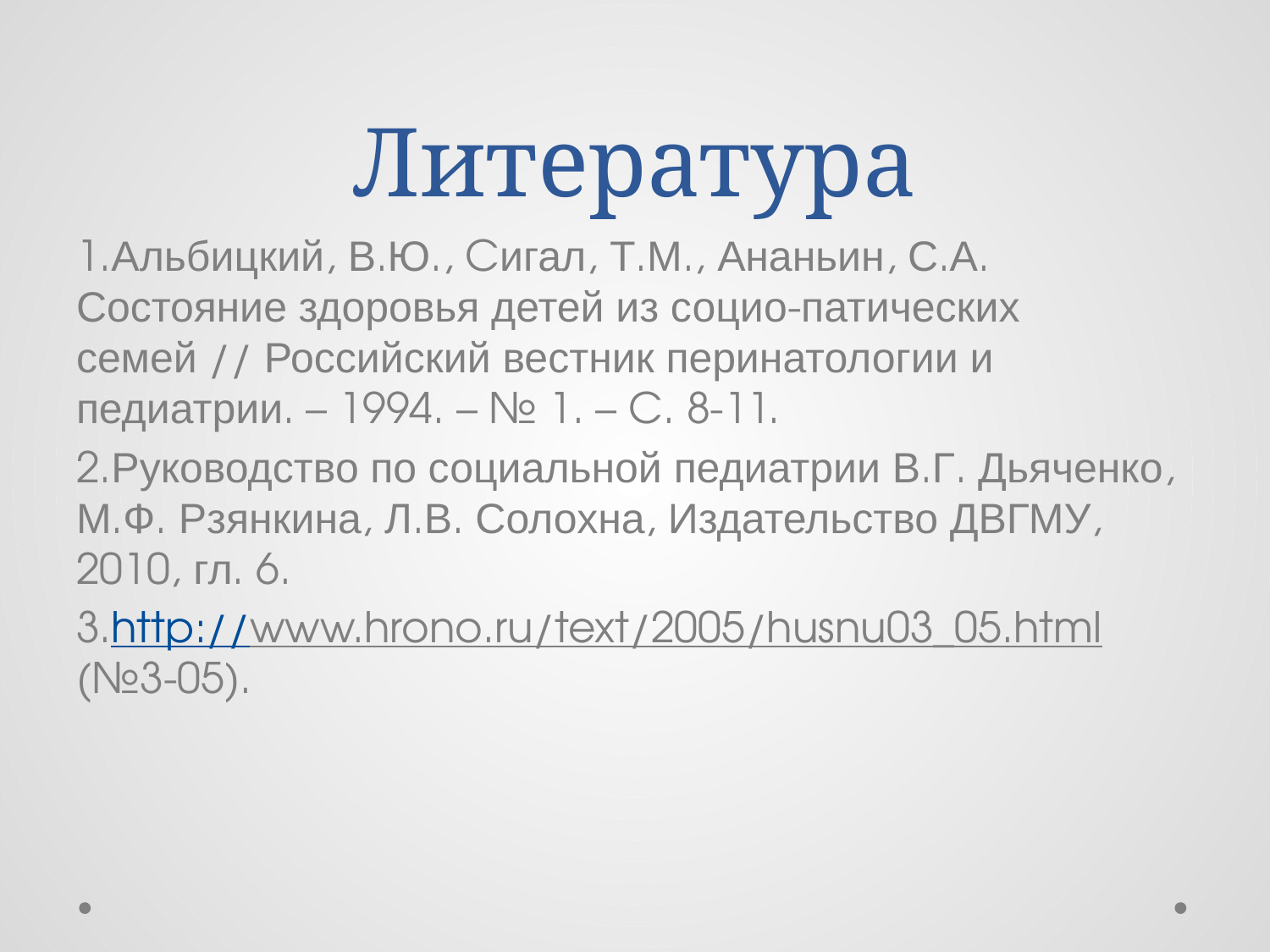

# Литература
1.Альбицкий, В.Ю., Cигал, Т.М., Ананьин, С.А. Состояние здоровья детей из социо-патических семей // Российский вестник перинатологии и педиатрии. – 1994. – № 1. – C. 8-11.
2.Руководство по социальной педиатрии В.Г. Дьяченко, М.Ф. Рзянкина, Л.В. Солохна, Издательство ДВГМУ, 2010, гл. 6.
3.http://www.hrono.ru/text/2005/husnu03_05.html (№3-05).